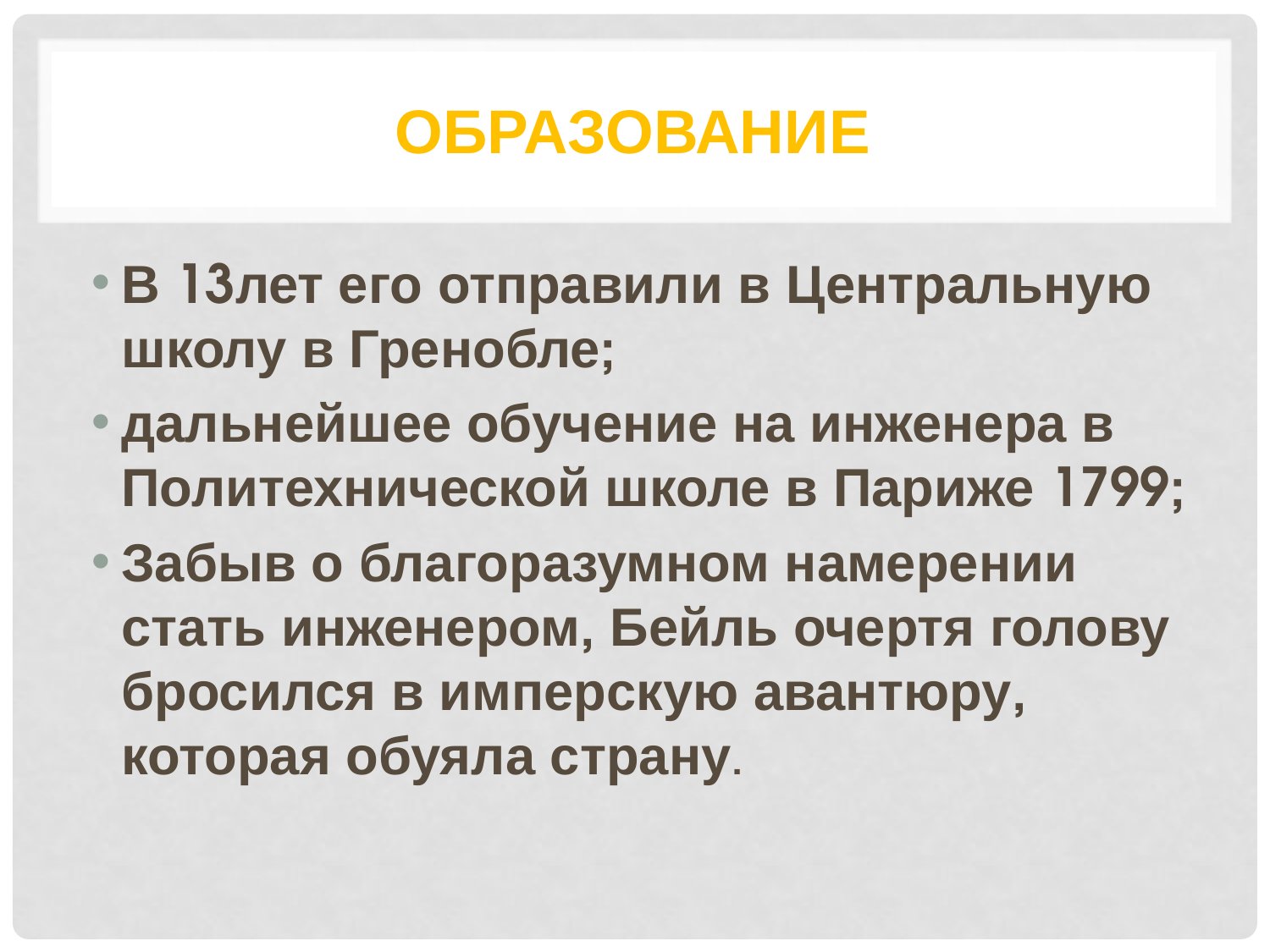

# ОБРАЗОВАНИЕ
В 13лет его отправили в Центральную школу в Гренобле;
дальнейшее обучение на инженера в Политехнической школе в Париже 1799;
Забыв о благоразумном намерении стать инженером, Бейль очертя голову бросился в имперскую авантюру, которая обуяла страну.